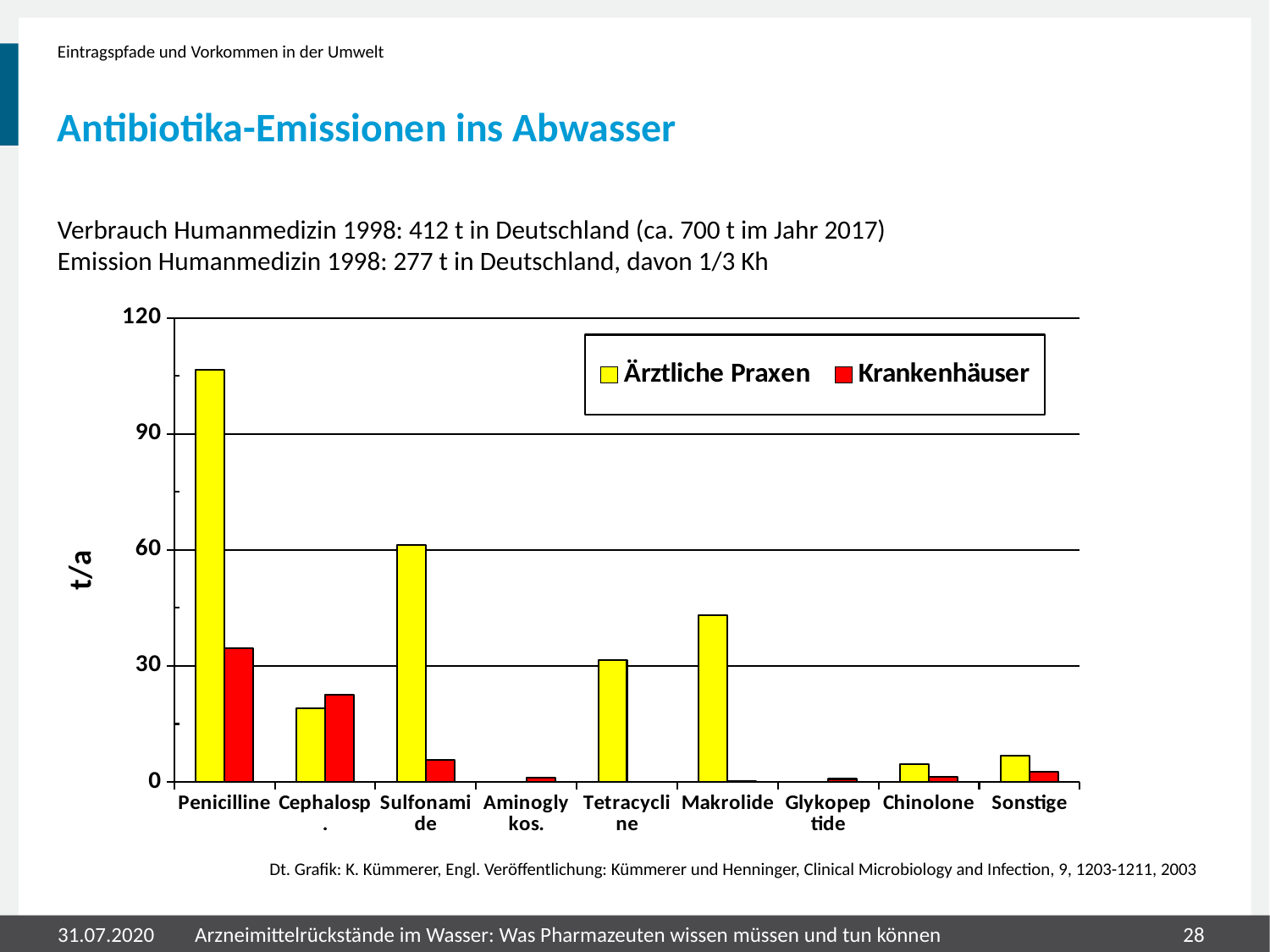

Eintragspfade und Vorkommen in der Umwelt

# Antibiotika-Emissionen ins Abwasser
Verbrauch Humanmedizin 1998: 412 t in Deutschland (ca. 700 t im Jahr 2017)
Emission Humanmedizin 1998: 277 t in Deutschland, davon 1/3 Kh

### Chart

| Category | Ärztliche Praxen | Krankenhäuser |
|---|---|---|
| Penicilline  | 106.5 | 34.6 |
| Cephalosp. | 19.0 | 22.6 |
| Sulfonamide | 61.2 | 5.7 |
| Aminoglykos. | None | 1.1 |
| Tetracycline | 31.6 | 0.048 |
| Makrolide | 43.2 | 0.15 |
| Glykopeptide | None | 0.79 |
| Chinolone | 4.6 | 1.34 |
| Sonstige | 6.8 | 2.7 |
Dt. Grafik: K. Kümmerer, Engl. Veröffentlichung: Kümmerer und Henninger, Clinical Microbiology and Infection, 9, 1203-1211, 2003
31.07.2020
Arzneimittelrückstände im Wasser: Was Pharmazeuten wissen müssen und tun können
28